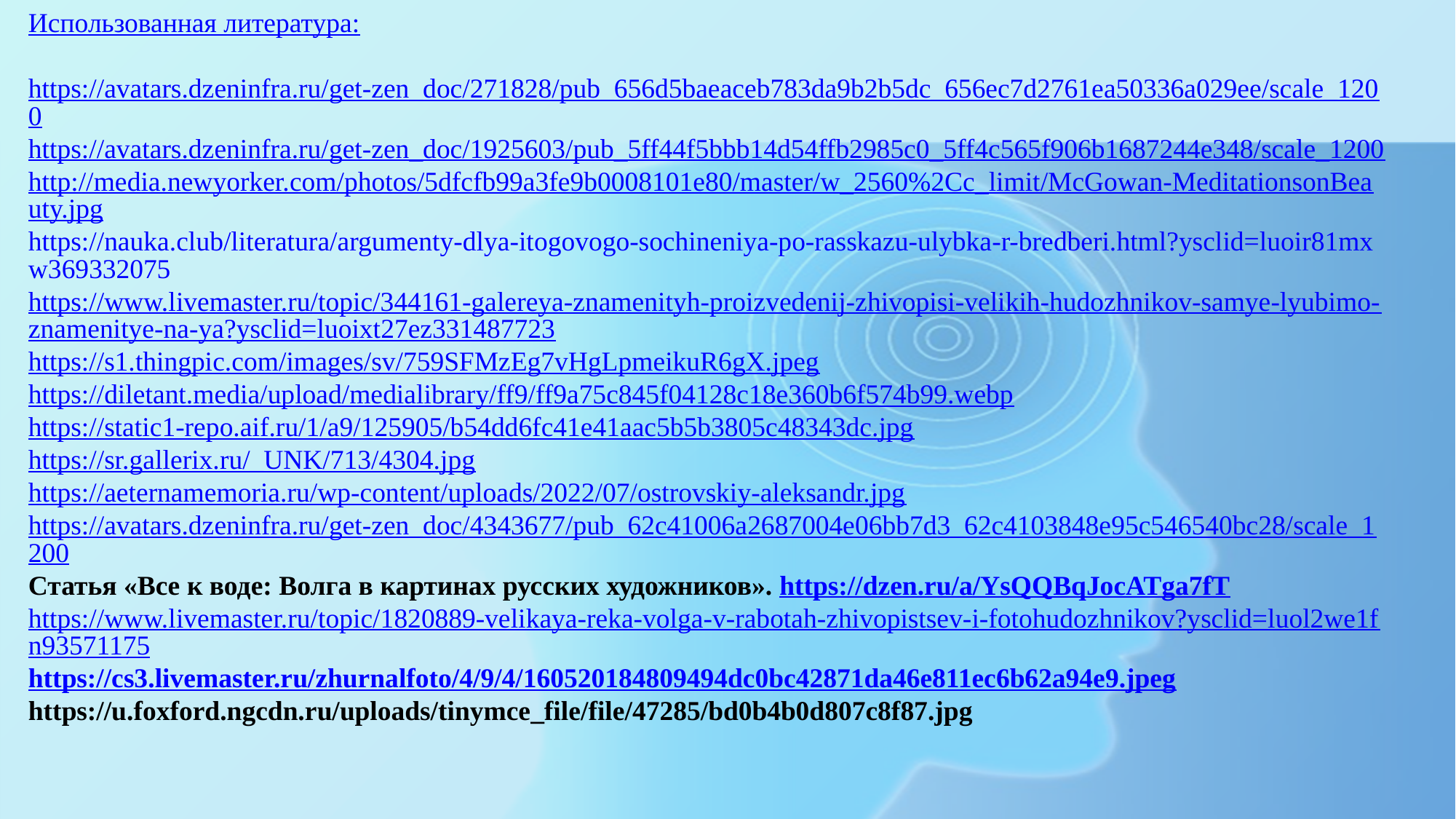

Использованная литература:

https://avatars.dzeninfra.ru/get-zen_doc/271828/pub_656d5baeaceb783da9b2b5dc_656ec7d2761ea50336a029ee/scale_1200
https://avatars.dzeninfra.ru/get-zen_doc/1925603/pub_5ff44f5bbb14d54ffb2985c0_5ff4c565f906b1687244e348/scale_1200
http://media.newyorker.com/photos/5dfcfb99a3fe9b0008101e80/master/w_2560%2Cc_limit/McGowan-MeditationsonBeauty.jpg
https://nauka.club/literatura/argumenty-dlya-itogovogo-sochineniya-po-rasskazu-ulybka-r-bredberi.html?ysclid=luoir81mxw369332075
https://www.livemaster.ru/topic/344161-galereya-znamenityh-proizvedenij-zhivopisi-velikih-hudozhnikov-samye-lyubimo-znamenitye-na-ya?ysclid=luoixt27ez331487723
https://s1.thingpic.com/images/sv/759SFMzEg7vHgLpmeikuR6gX.jpeg
https://diletant.media/upload/medialibrary/ff9/ff9a75c845f04128c18e360b6f574b99.webp
https://static1-repo.aif.ru/1/a9/125905/b54dd6fc41e41aac5b5b3805c48343dc.jpg
https://sr.gallerix.ru/_UNK/713/4304.jpg
https://aeternamemoria.ru/wp-content/uploads/2022/07/ostrovskiy-aleksandr.jpg
https://avatars.dzeninfra.ru/get-zen_doc/4343677/pub_62c41006a2687004e06bb7d3_62c4103848e95c546540bc28/scale_1200
Статья «Все к воде: Волга в картинах русских художников». https://dzen.ru/a/YsQQBqJocATga7fT
https://www.livemaster.ru/topic/1820889-velikaya-reka-volga-v-rabotah-zhivopistsev-i-fotohudozhnikov?ysclid=luol2we1fn93571175
https://cs3.livemaster.ru/zhurnalfoto/4/9/4/160520184809494dc0bc42871da46e811ec6b62a94e9.jpeg
https://u.foxford.ngcdn.ru/uploads/tinymce_file/file/47285/bd0b4b0d807c8f87.jpg